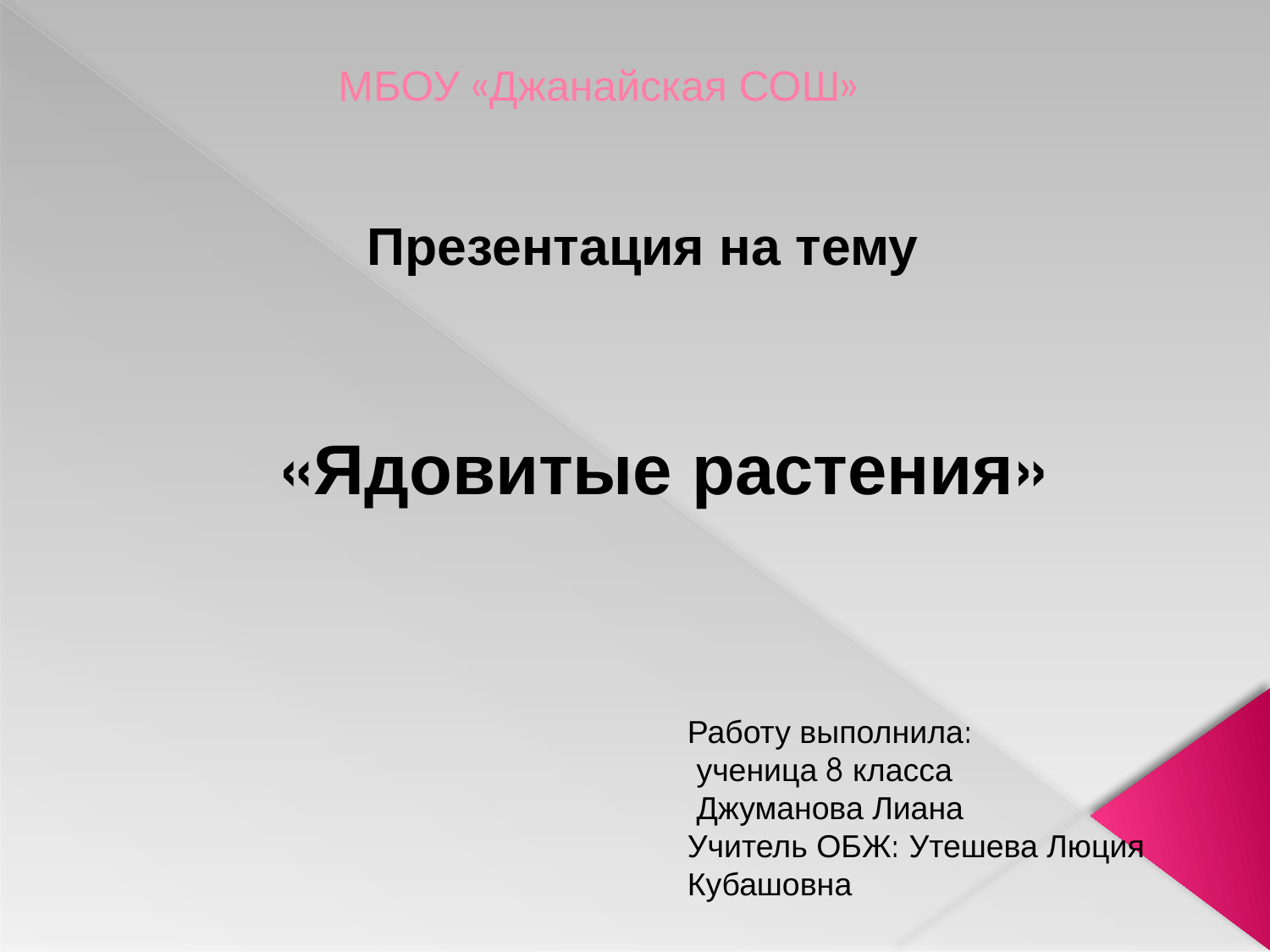

# МБОУ «Джанайская СОШ»
Презентация на тему

    «Ядовитые растения»
Работу выполнила:
 ученица 8 класса
 Джуманова Лиана
Учитель ОБЖ: Утешева Люция Кубашовна